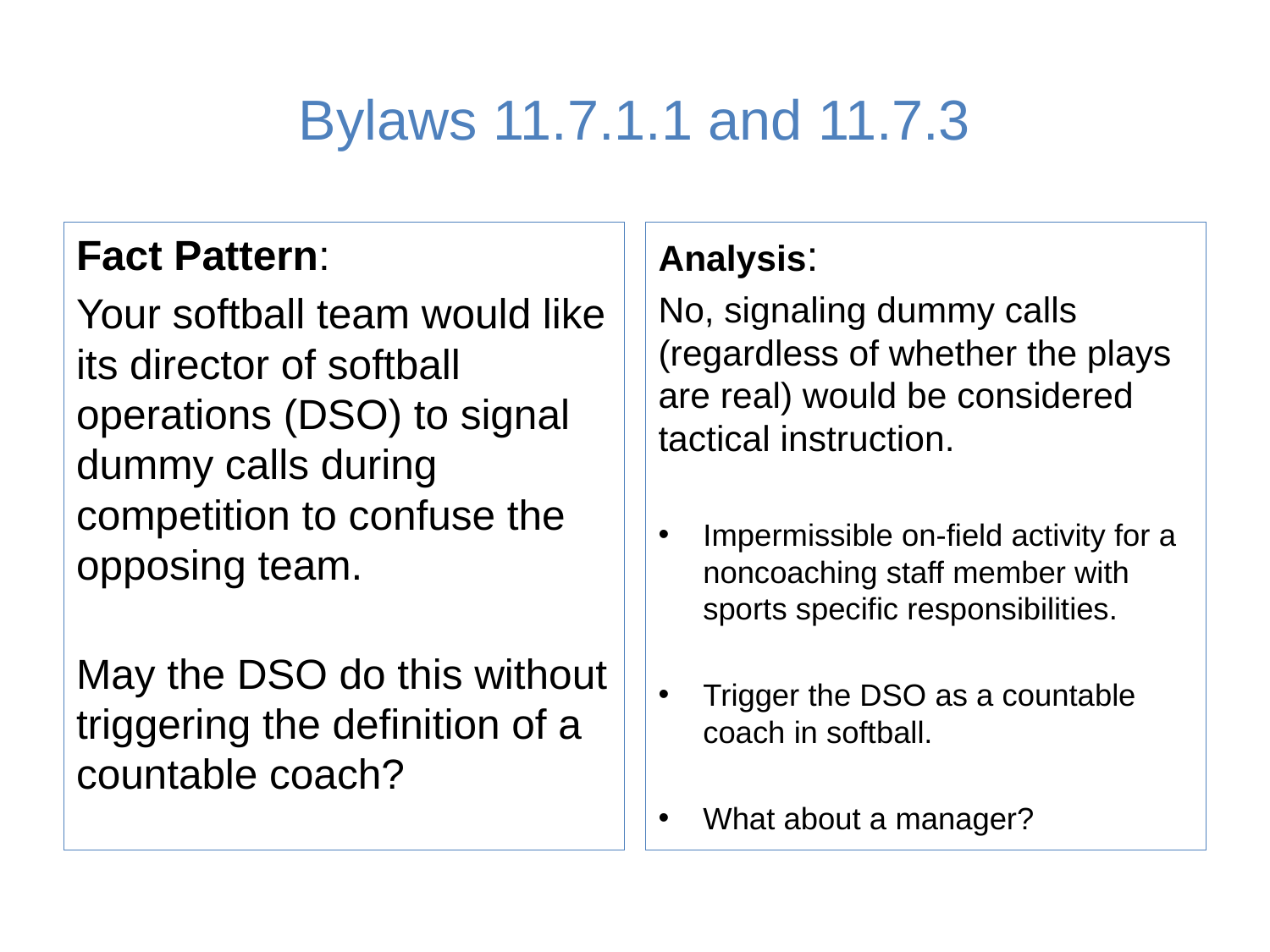

# Bylaws 11.7.1.1 and 11.7.3
Fact Pattern:
Your softball team would like its director of softball operations (DSO) to signal dummy calls during competition to confuse the opposing team.

May the DSO do this without triggering the definition of a countable coach?

Analysis:
No, signaling dummy calls (regardless of whether the plays are real) would be considered tactical instruction.

Impermissible on-field activity for a noncoaching staff member with sports specific responsibilities.

Trigger the DSO as a countable coach in softball.

What about a manager?